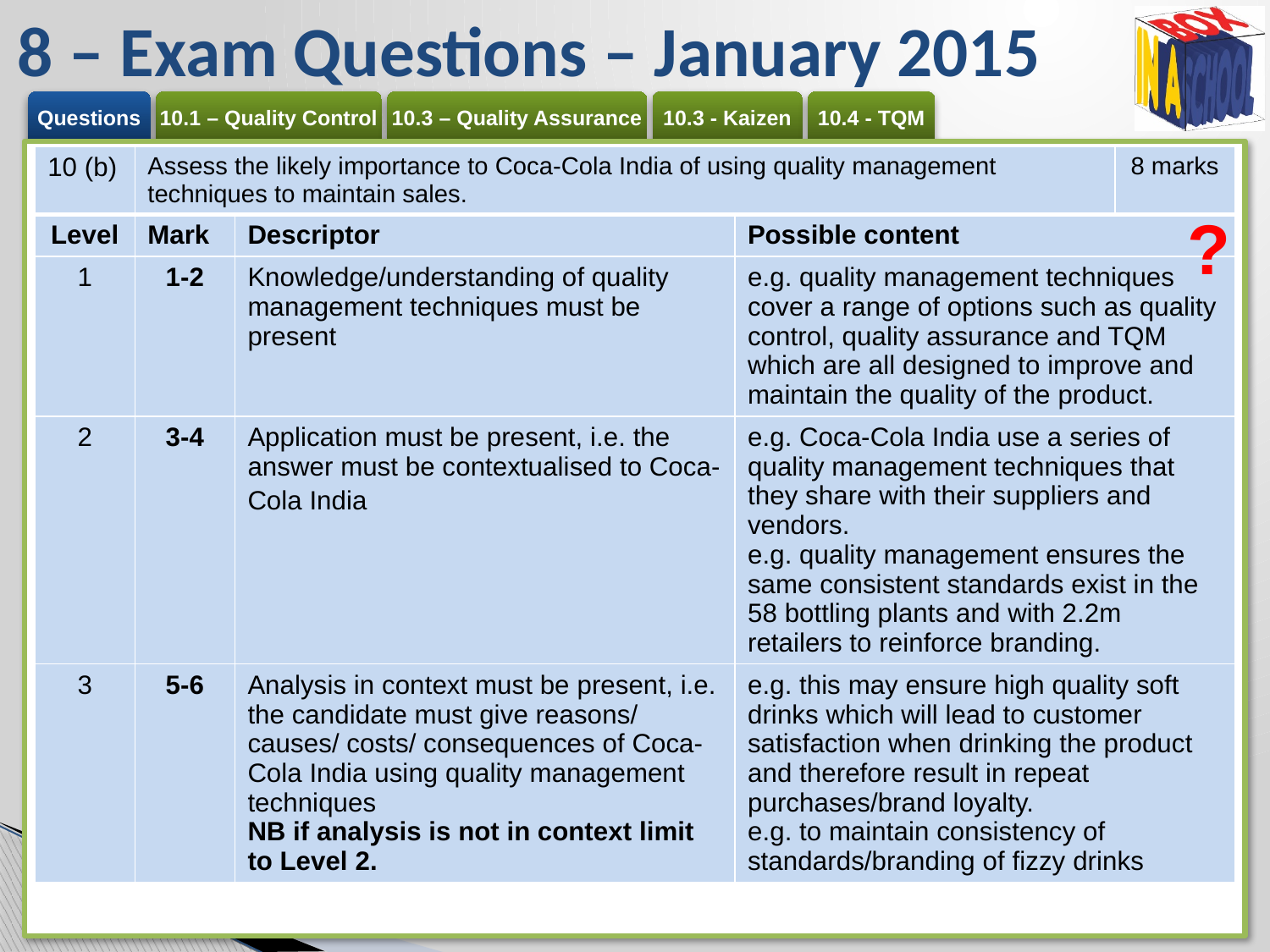

# 8 – Exam Questions – January 2015
| 10 (b) | Assess the likely importance to Coca-Cola India of using quality management techniques to maintain sales. |  |  | 8 marks |
| --- | --- | --- | --- | --- |
| Level | Mark | Descriptor | Possible content |  |
| 1 | 1-2 | Knowledge/understanding of quality management techniques must be present | e.g. quality management techniques cover a range of options such as quality control, quality assurance and TQM which are all designed to improve and maintain the quality of the product. |  |
| 2 | 3-4 | Application must be present, i.e. the answer must be contextualised to Coca-Cola India | e.g. Coca-Cola India use a series of quality management techniques that they share with their suppliers and vendors. e.g. quality management ensures the same consistent standards exist in the 58 bottling plants and with 2.2m retailers to reinforce branding. |  |
| 3 | 5-6 | Analysis in context must be present, i.e. the candidate must give reasons/ causes/ costs/ consequences of Coca-Cola India using quality management techniques NB if analysis is not in context limit to Level 2. | e.g. this may ensure high quality soft drinks which will lead to customer satisfaction when drinking the product and therefore result in repeat purchases/brand loyalty. e.g. to maintain consistency of standards/branding of fizzy drinks |  |
?